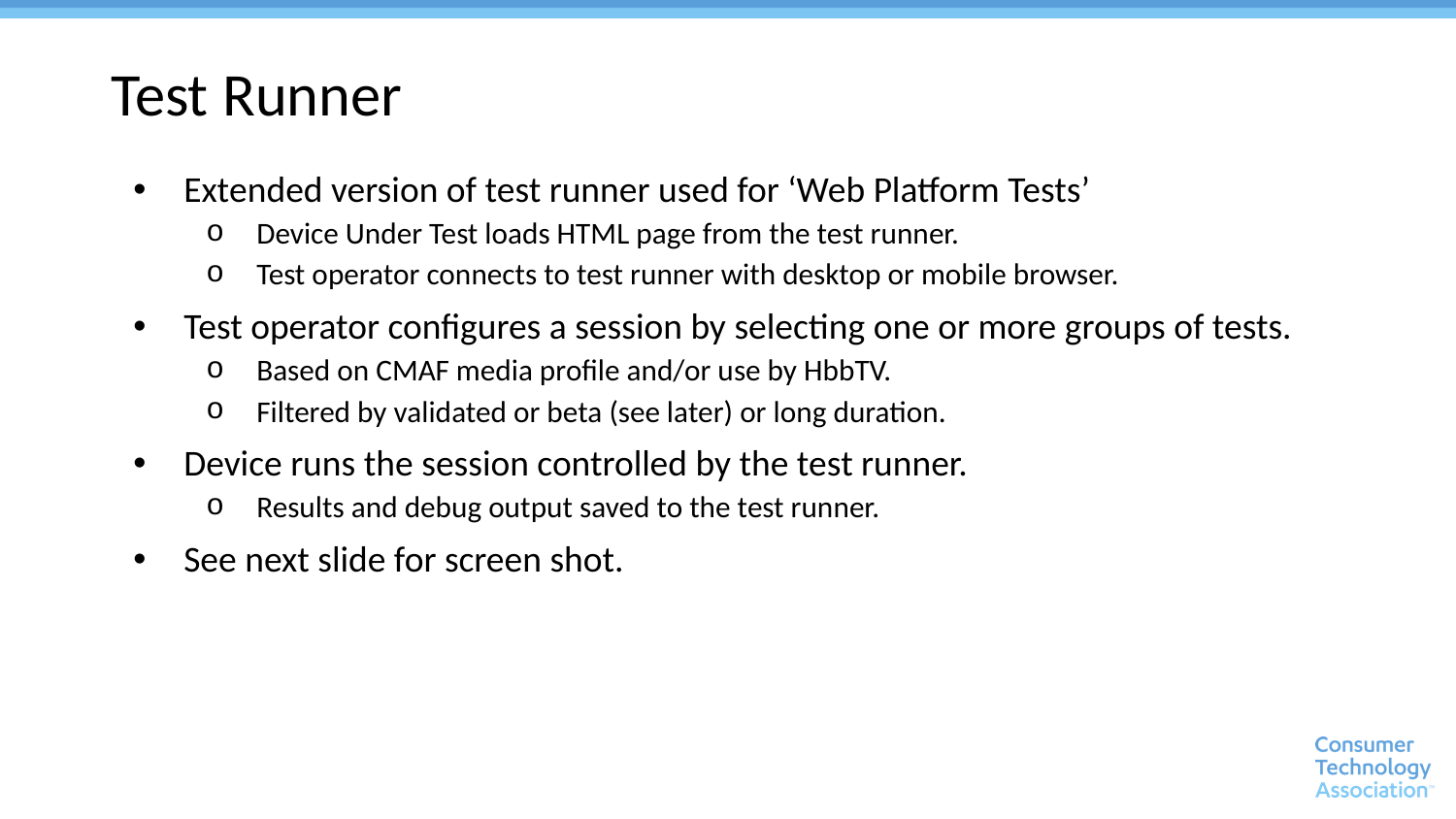

# Test Runner
Extended version of test runner used for ‘Web Platform Tests’
Device Under Test loads HTML page from the test runner.
Test operator connects to test runner with desktop or mobile browser.
Test operator configures a session by selecting one or more groups of tests.
Based on CMAF media profile and/or use by HbbTV.
Filtered by validated or beta (see later) or long duration.
Device runs the session controlled by the test runner.
Results and debug output saved to the test runner.
See next slide for screen shot.